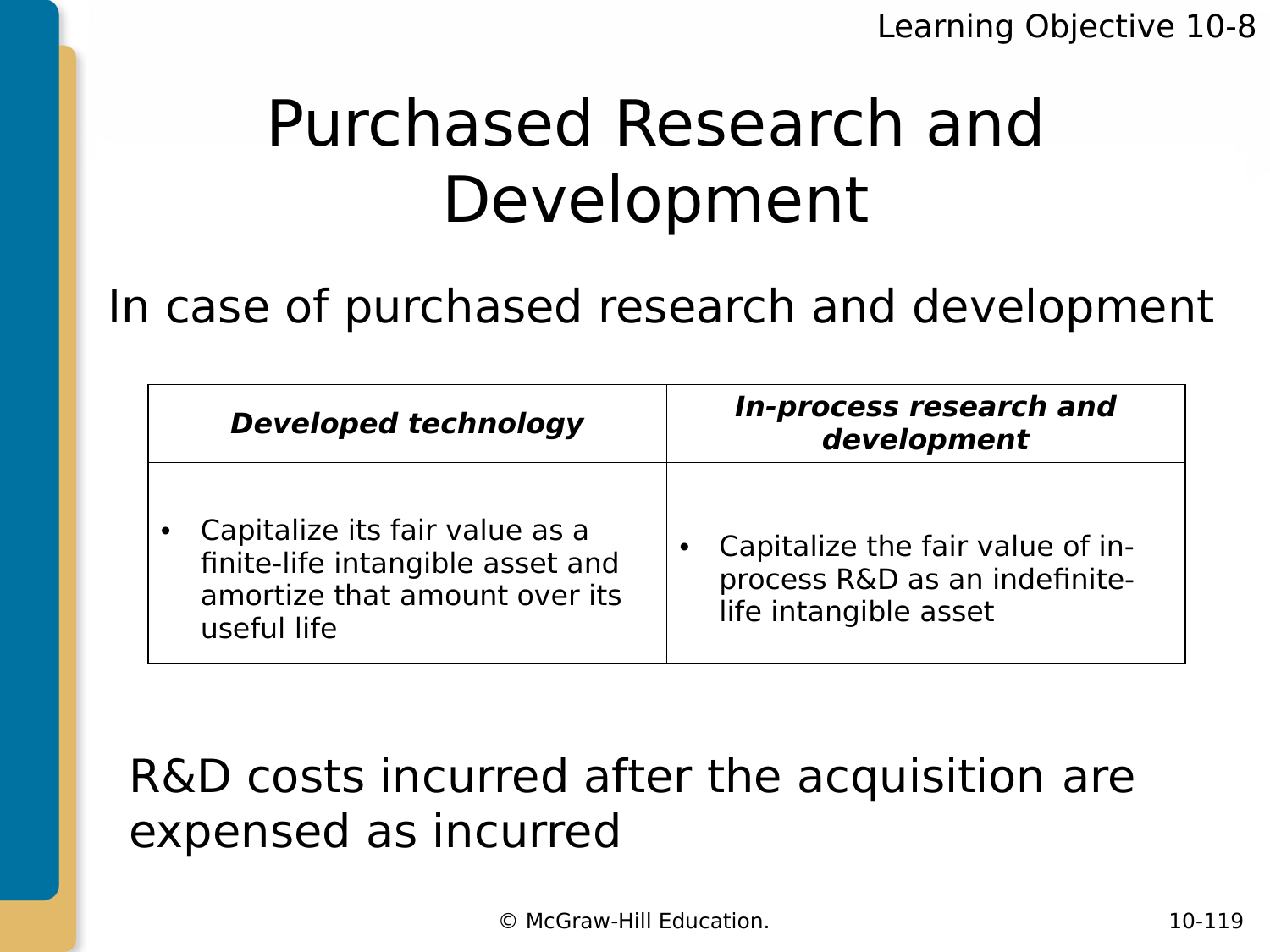

Learning Objective 10-8
# Purchased Research and Development
In case of purchased research and development
| Developed technology | In-process research and development |
| --- | --- |
| Capitalize its fair value as a finite-life intangible asset and amortize that amount over its useful life | Capitalize the fair value of in-process R&D as an indefinite-life intangible asset |
R&D costs incurred after the acquisition are expensed as incurred